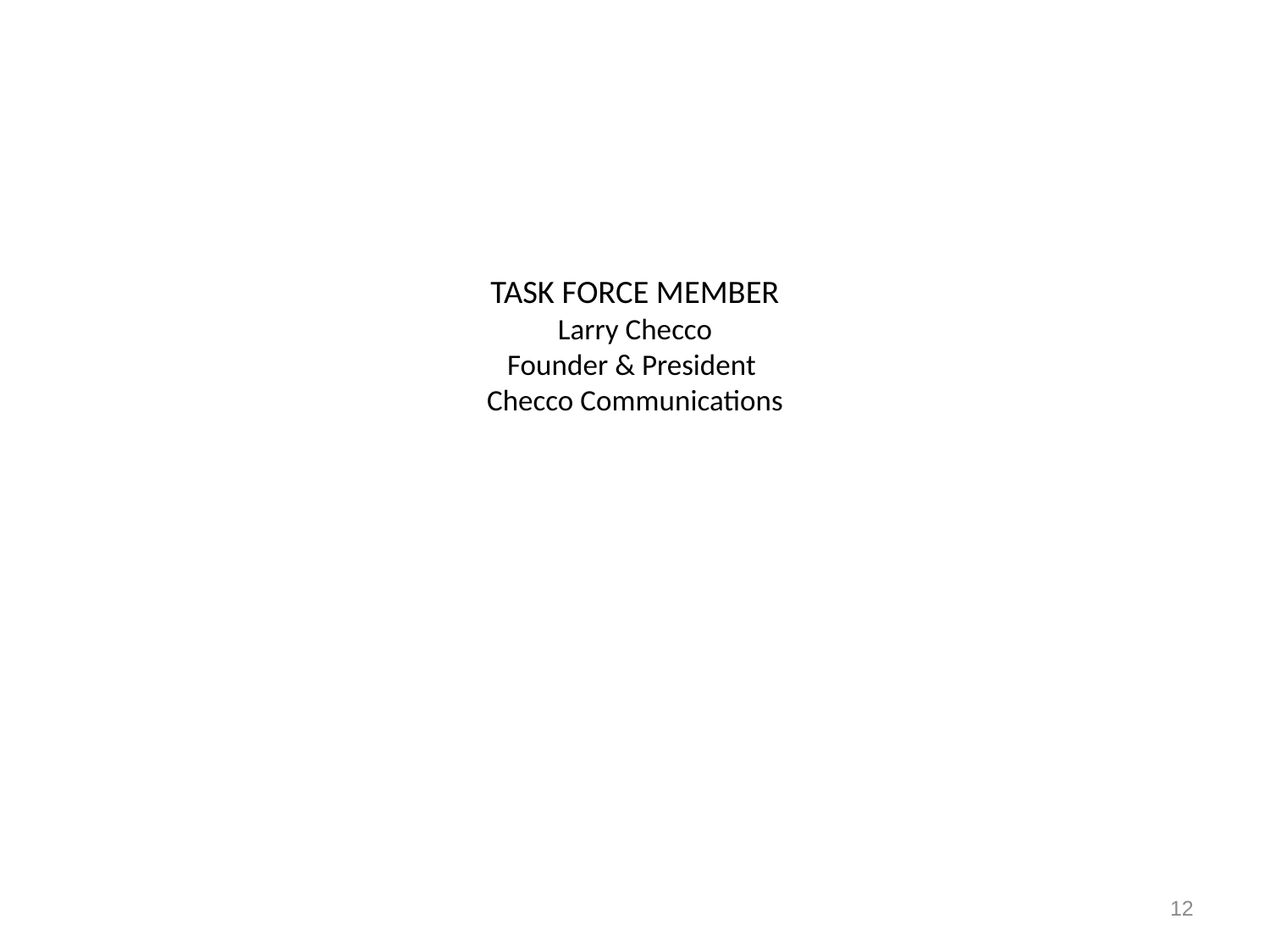

# TASK FORCE MEMBER Larry Checco Founder & President Checco Communications
12